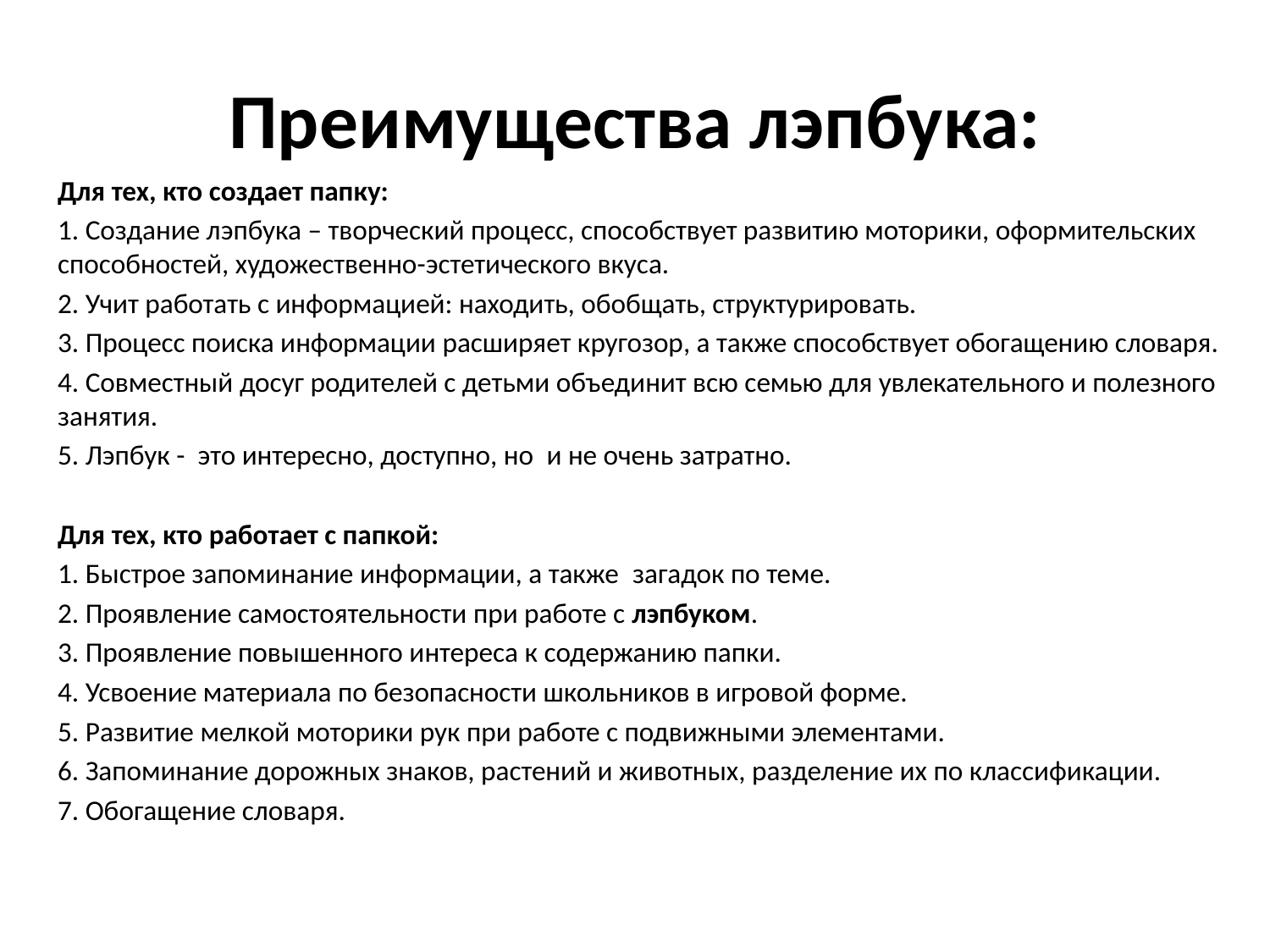

# Преимущества лэпбука:
Для тех, кто создает папку:
1. Создание лэпбука – творческий процесс, способствует развитию моторики, оформительских способностей, художественно-эстетического вкуса.
2. Учит работать с информацией: находить, обобщать, структурировать.
3. Процесс поиска информации расширяет кругозор, а также способствует обогащению словаря.
4. Совместный досуг родителей с детьми объединит всю семью для увлекательного и полезного занятия.
5. Лэпбук -  это интересно, доступно, но  и не очень затратно.

Для тех, кто работает с папкой:
1. Быстрое запоминание информации, а также  загадок по теме.
2. Проявление самостоятельности при работе с лэпбуком.
3. Проявление повышенного интереса к содержанию папки.
4. Усвоение материала по безопасности школьников в игровой форме.
5. Развитие мелкой моторики рук при работе с подвижными элементами.
6. Запоминание дорожных знаков, растений и животных, разделение их по классификации.
7. Обогащение словаря.